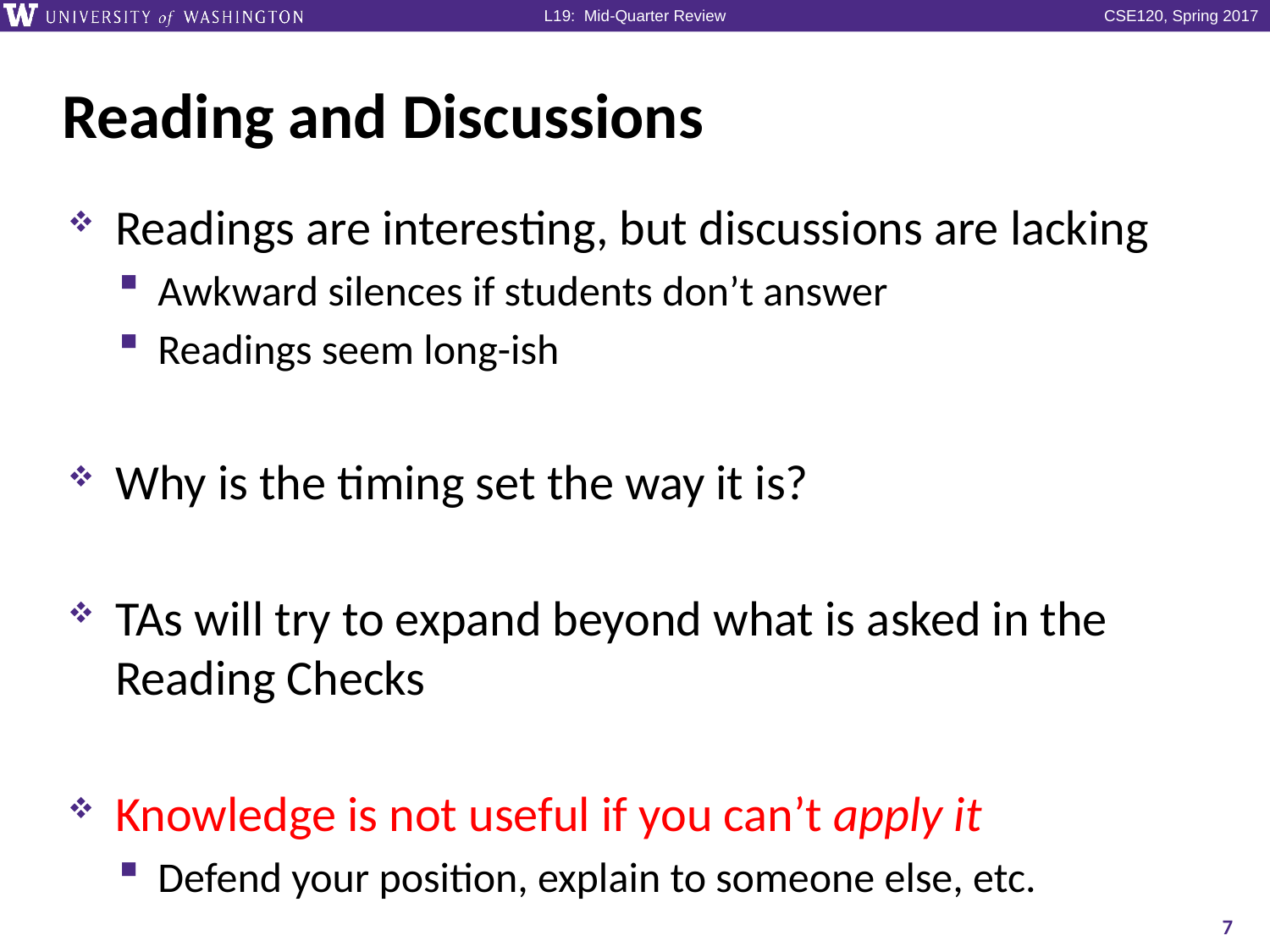

# Reading and Discussions
Readings are interesting, but discussions are lacking
Awkward silences if students don’t answer
Readings seem long-ish

Why is the timing set the way it is?

TAs will try to expand beyond what is asked in the Reading Checks

Knowledge is not useful if you can’t apply it
Defend your position, explain to someone else, etc.
7